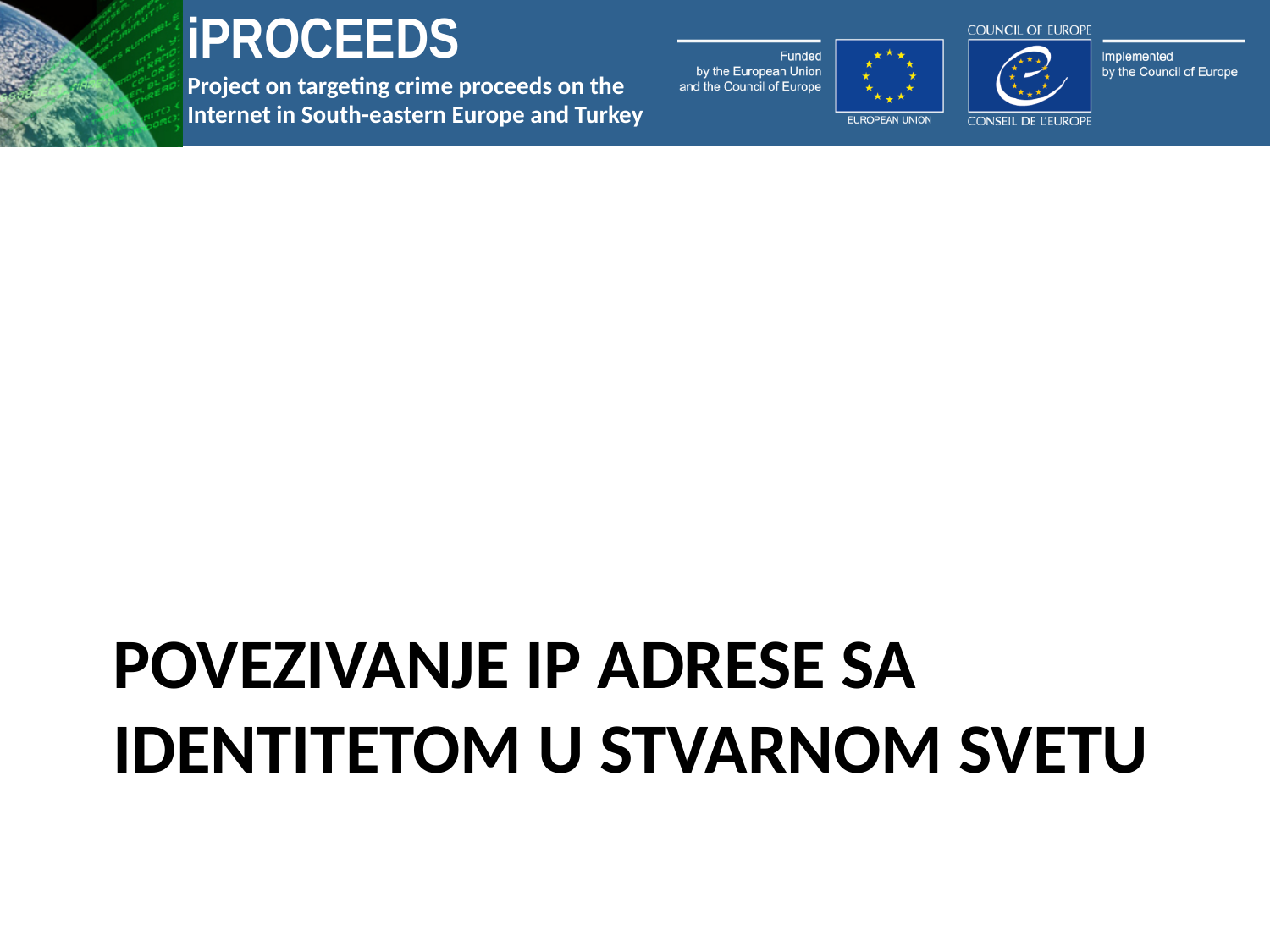

# POVEZIVANJE IP ADRESE SA IDENTITETOM U STVARNOM SVETU